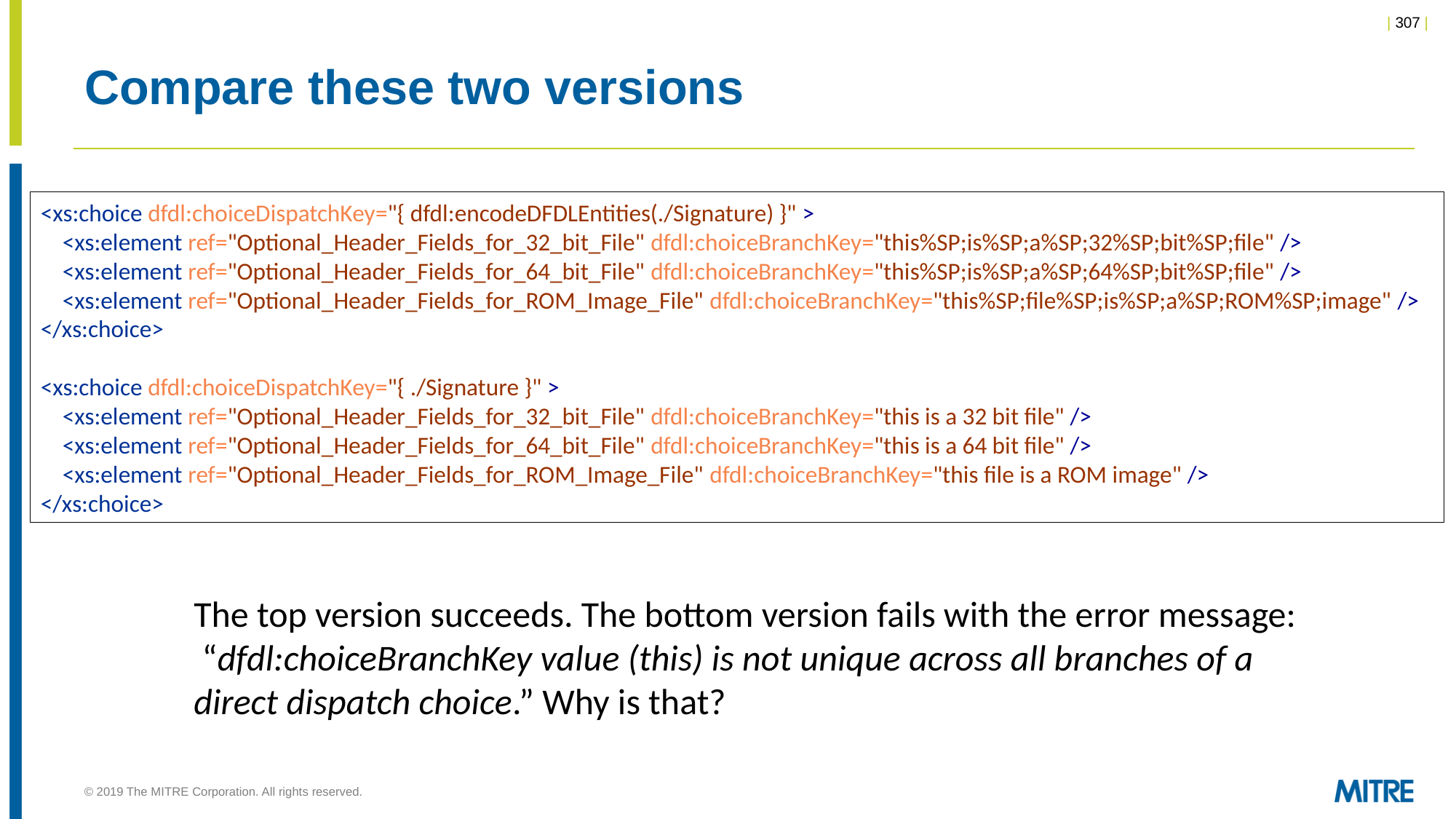

# Compare these two versions
<xs:choice dfdl:choiceDispatchKey="{ dfdl:encodeDFDLEntities(./Signature) }" >
    <xs:element ref="Optional_Header_Fields_for_32_bit_File" dfdl:choiceBranchKey="this%SP;is%SP;a%SP;32%SP;bit%SP;file" />
    <xs:element ref="Optional_Header_Fields_for_64_bit_File" dfdl:choiceBranchKey="this%SP;is%SP;a%SP;64%SP;bit%SP;file" />
    <xs:element ref="Optional_Header_Fields_for_ROM_Image_File" dfdl:choiceBranchKey="this%SP;file%SP;is%SP;a%SP;ROM%SP;image" />
</xs:choice>
<xs:choice dfdl:choiceDispatchKey="{ ./Signature }" >
    <xs:element ref="Optional_Header_Fields_for_32_bit_File" dfdl:choiceBranchKey="this is a 32 bit file" />
    <xs:element ref="Optional_Header_Fields_for_64_bit_File" dfdl:choiceBranchKey="this is a 64 bit file" />
    <xs:element ref="Optional_Header_Fields_for_ROM_Image_File" dfdl:choiceBranchKey="this file is a ROM image" />
</xs:choice>
The top version succeeds. The bottom version fails with the error message:  “dfdl:choiceBranchKey value (this) is not unique across all branches of a direct dispatch choice.” Why is that?
© 2019 The MITRE Corporation. All rights reserved.